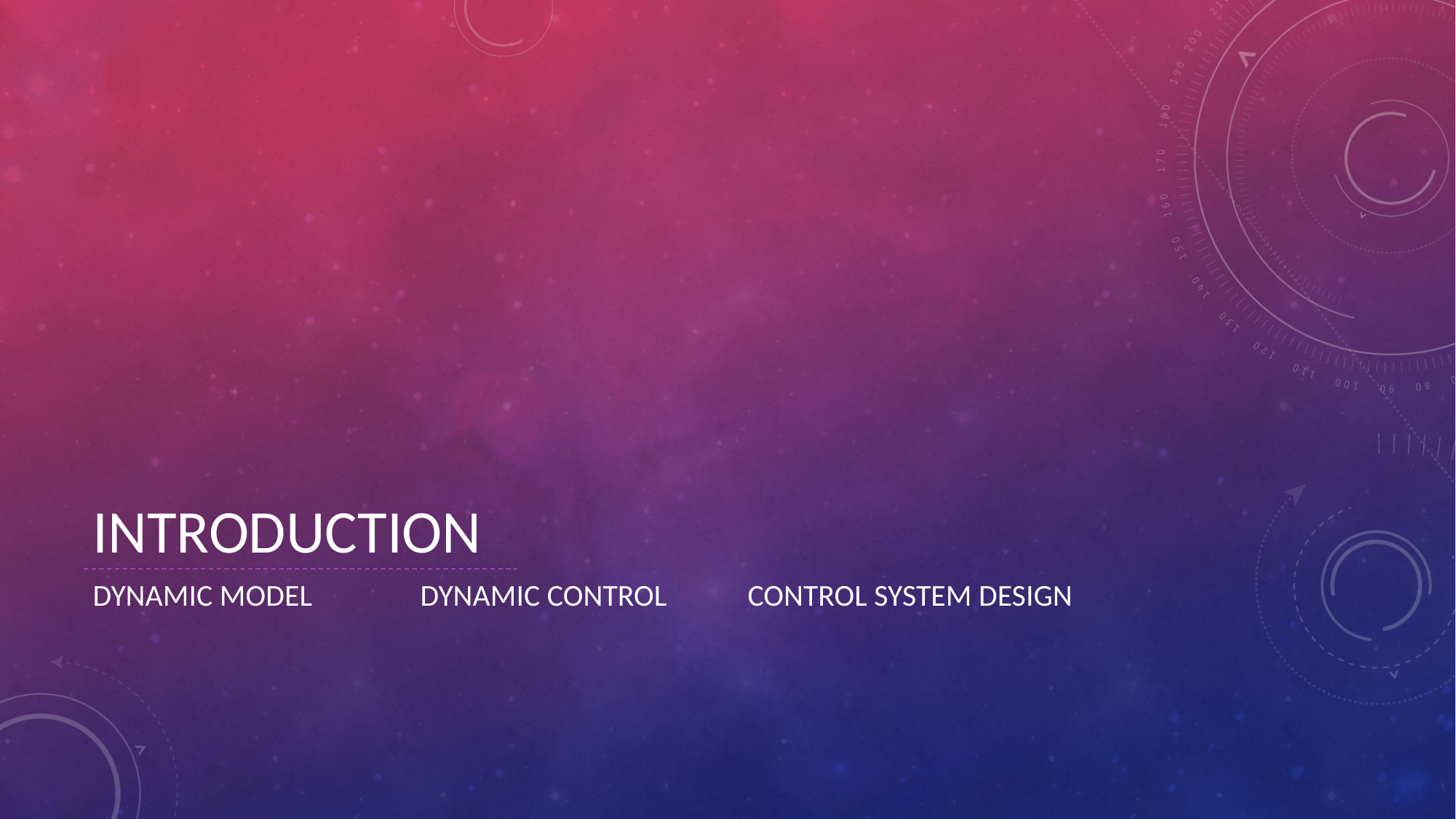

# INTRODUCTION
DYNAMIC MODEL	Dynamic control	control system design